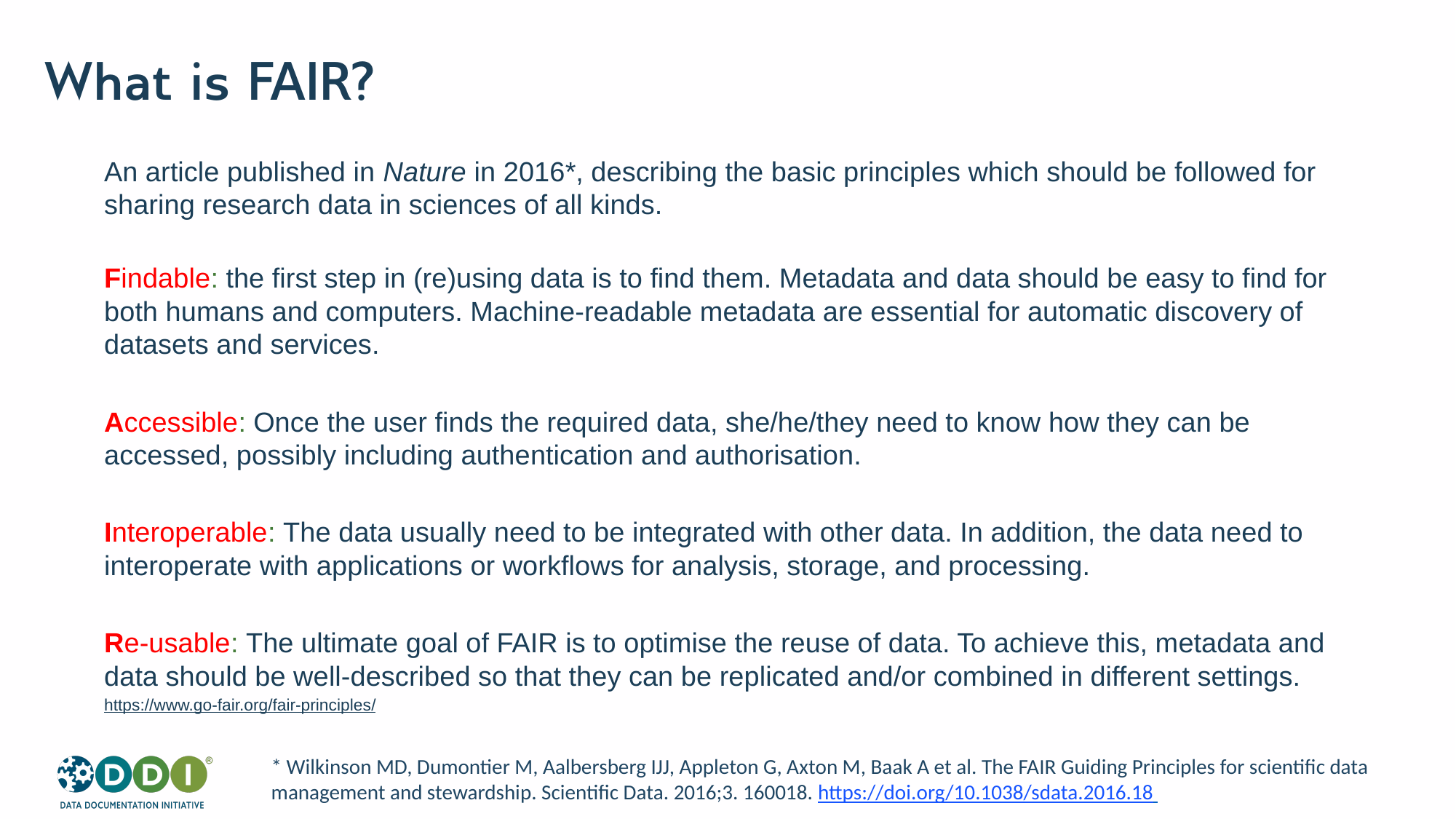

# What is FAIR?
An article published in Nature in 2016*, describing the basic principles which should be followed for sharing research data in sciences of all kinds.

Findable: the first step in (re)using data is to find them. Metadata and data should be easy to find for both humans and computers. Machine-readable metadata are essential for automatic discovery of datasets and services.

Accessible: Once the user finds the required data, she/he/they need to know how they can be accessed, possibly including authentication and authorisation.

Interoperable: The data usually need to be integrated with other data. In addition, the data need to interoperate with applications or workflows for analysis, storage, and processing.

Re-usable: The ultimate goal of FAIR is to optimise the reuse of data. To achieve this, metadata and data should be well-described so that they can be replicated and/or combined in different settings.
https://www.go-fair.org/fair-principles/
* Wilkinson MD, Dumontier M, Aalbersberg IJJ, Appleton G, Axton M, Baak A et al. The FAIR Guiding Principles for scientific data management and stewardship. Scientific Data. 2016;3. 160018. https://doi.org/10.1038/sdata.2016.18